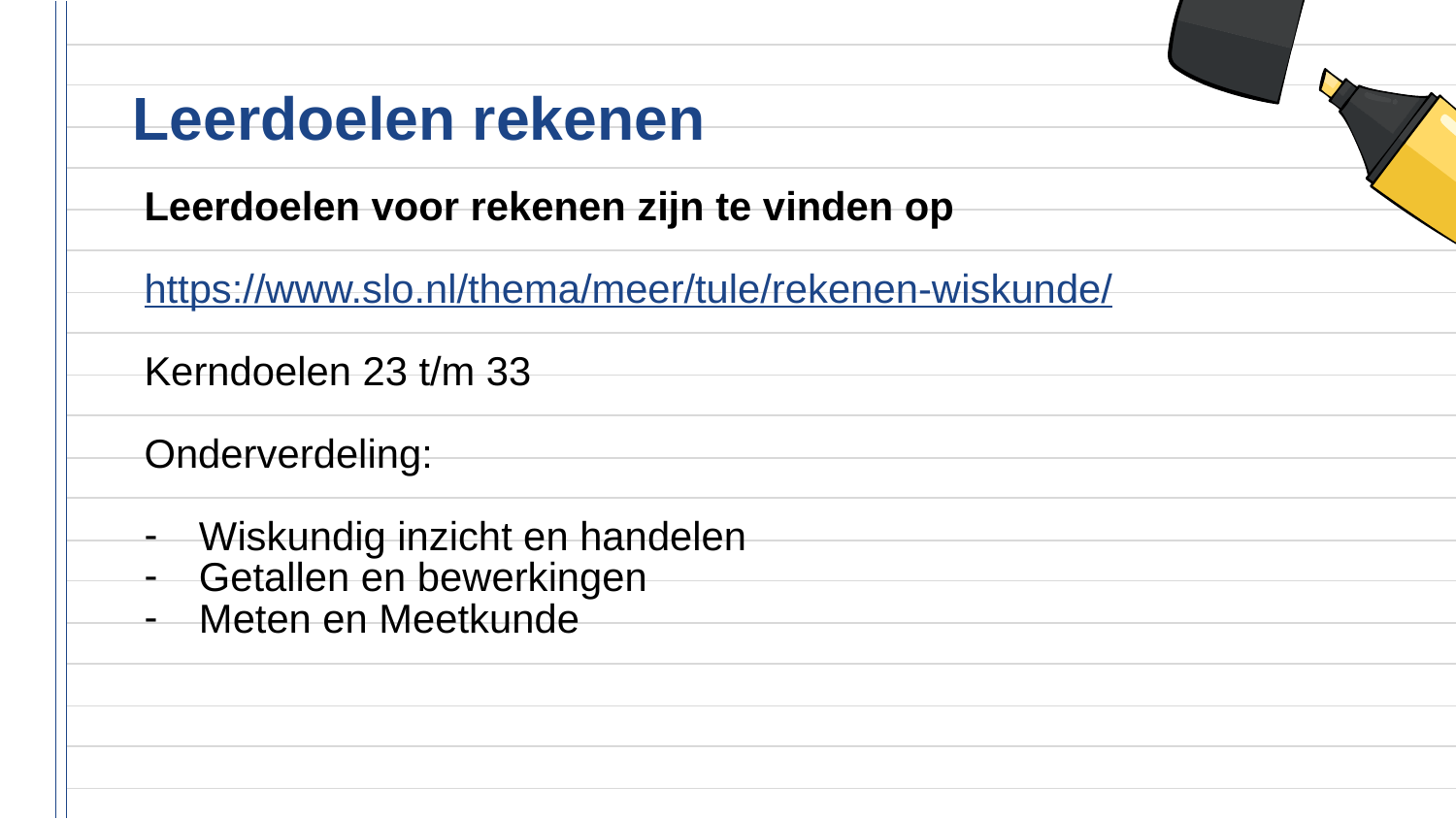

# Leerdoelen rekenen
Leerdoelen voor rekenen zijn te vinden op

https://www.slo.nl/thema/meer/tule/rekenen-wiskunde/

Kerndoelen 23 t/m 33

Onderverdeling:

Wiskundig inzicht en handelen
Getallen en bewerkingen
Meten en Meetkunde